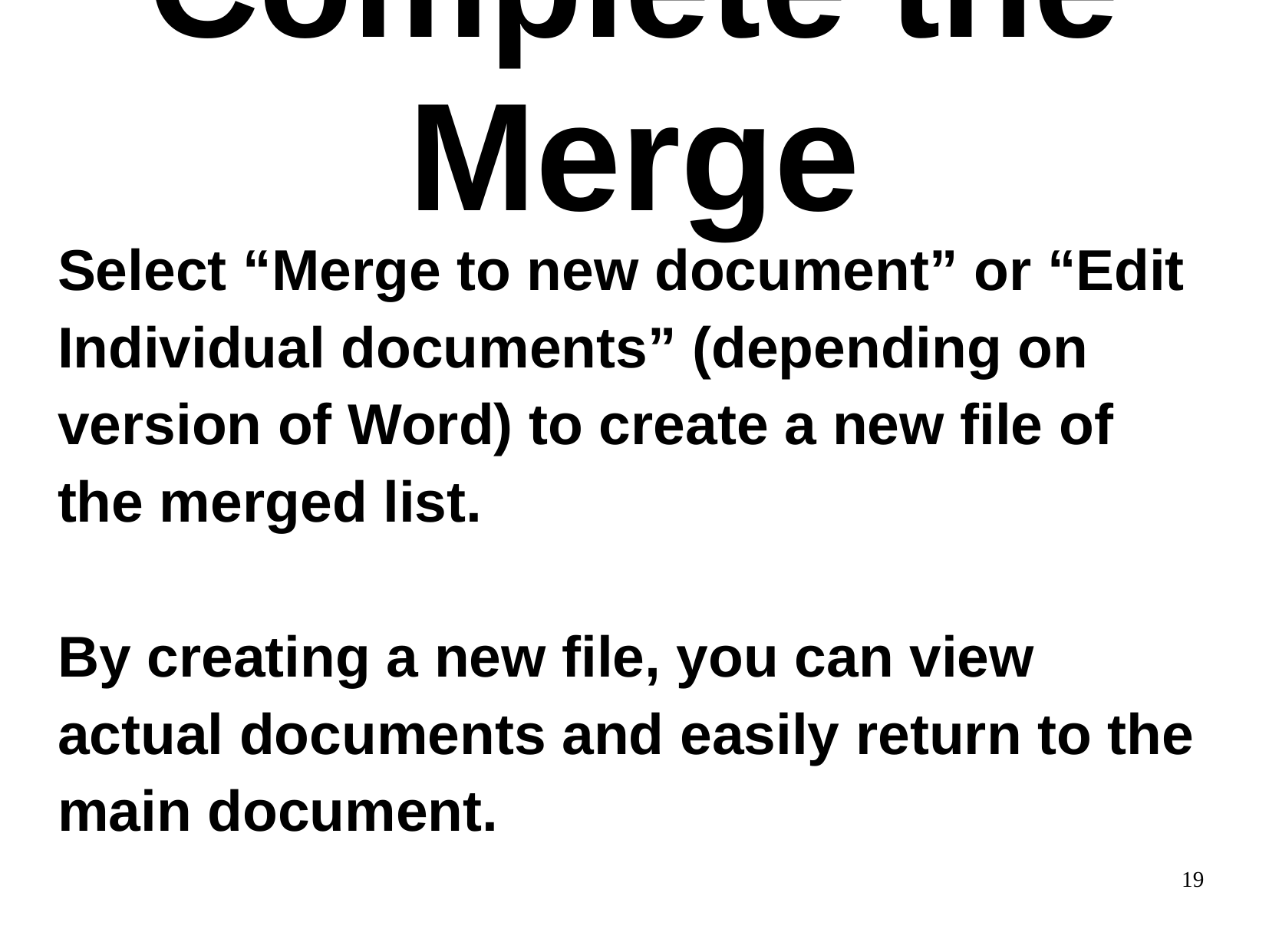

# Complete the Merge

Select “Merge to new document” or “Edit Individual documents” (depending on version of Word) to create a new file of the merged list.

By creating a new file, you can view actual documents and easily return to the main document.
19